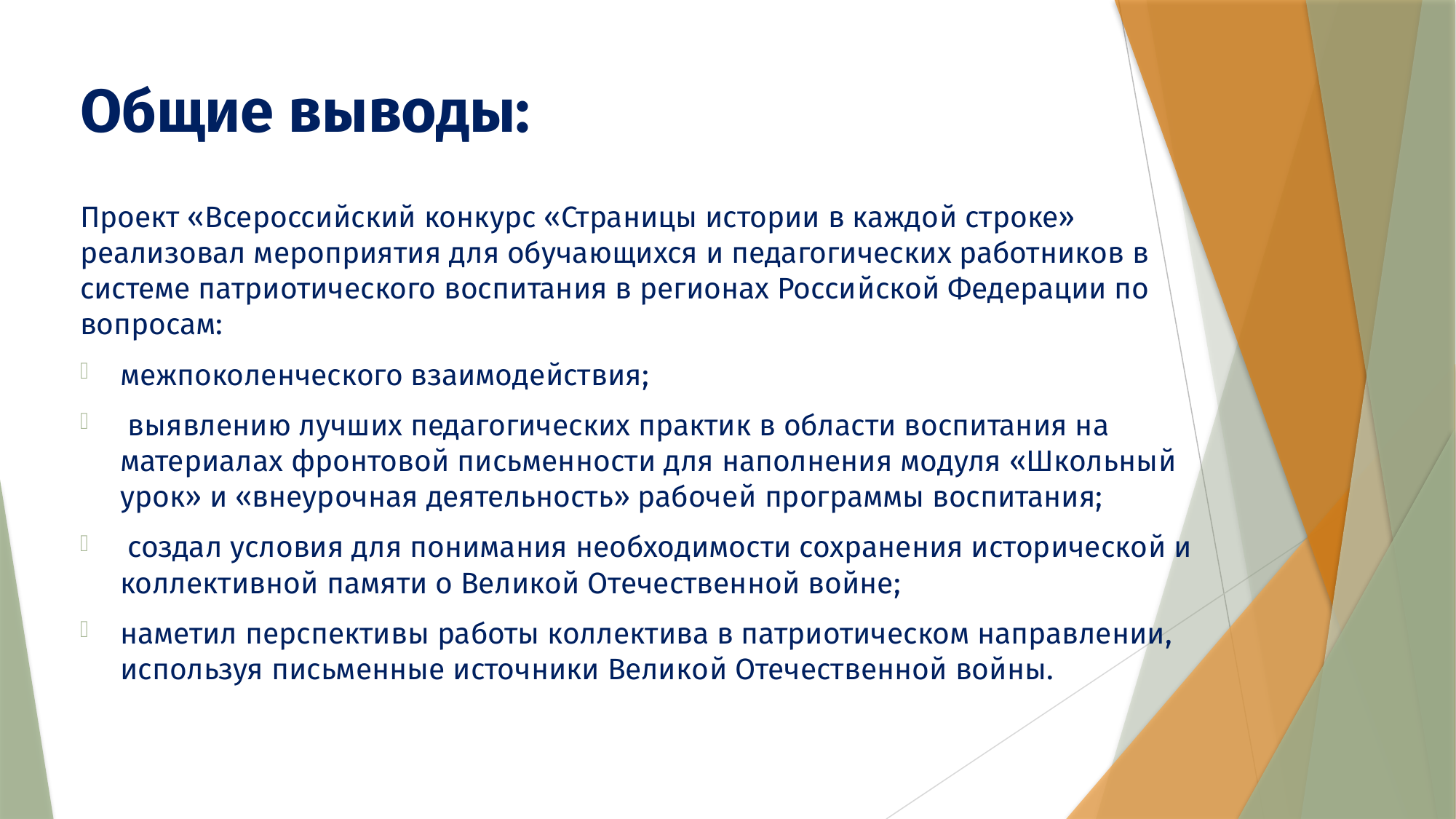

# Общие выводы:
Проект «Всероссийский конкурс «Страницы истории в каждой строке» реализовал мероприятия для обучающихся и педагогических работников в системе патриотического воспитания в регионах Российской Федерации по вопросам:
межпоколенческого взаимодействия;
 выявлению лучших педагогических практик в области воспитания на материалах фронтовой письменности для наполнения модуля «Школьный урок» и «внеурочная деятельность» рабочей программы воспитания;
 создал условия для понимания необходимости сохранения исторической и коллективной памяти о Великой Отечественной войне;
наметил перспективы работы коллектива в патриотическом направлении, используя письменные источники Великой Отечественной войны.